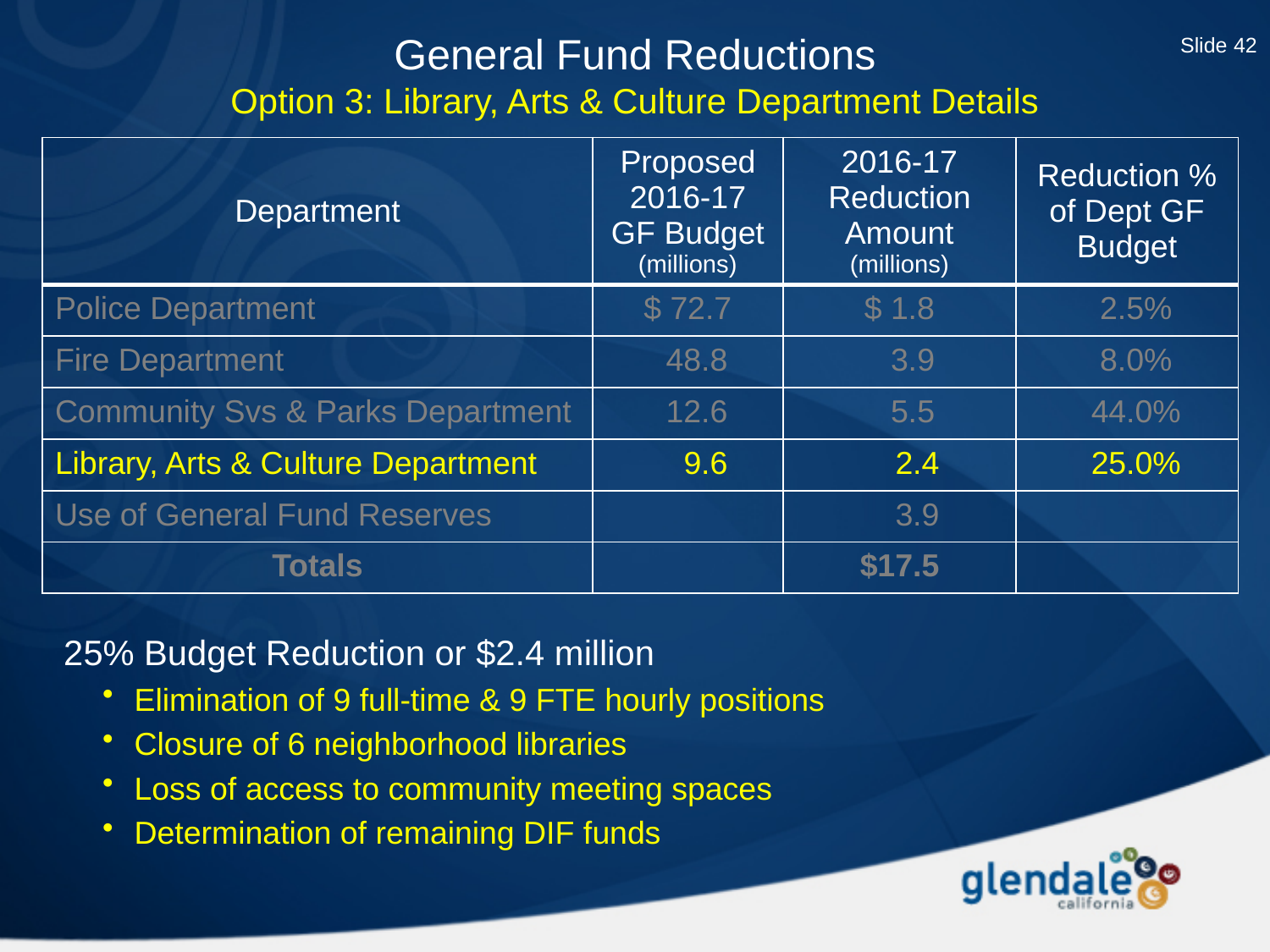

Slide 42
# General Fund Reductions Option 3: Library, Arts & Culture Department Details
| Department | Proposed 2016-17 GF Budget (millions) | 2016-17 Reduction Amount (millions) | Reduction % of Dept GF Budget |
| --- | --- | --- | --- |
| Police Department | $ 72.7 | $ 1.8 | 2.5% |
| Fire Department | 48.8 | 3.9 | 8.0% |
| Community Svs & Parks Department | 12.6 | 5.5 | 44.0% |
| Library, Arts & Culture Department | 9.6 | 2.4 | 25.0% |
| Use of General Fund Reserves |  | 3.9 |  |
| Totals |  | $17.5 |  |
25% Budget Reduction or $2.4 million
Elimination of 9 full-time & 9 FTE hourly positions
Closure of 6 neighborhood libraries
Loss of access to community meeting spaces
Determination of remaining DIF funds